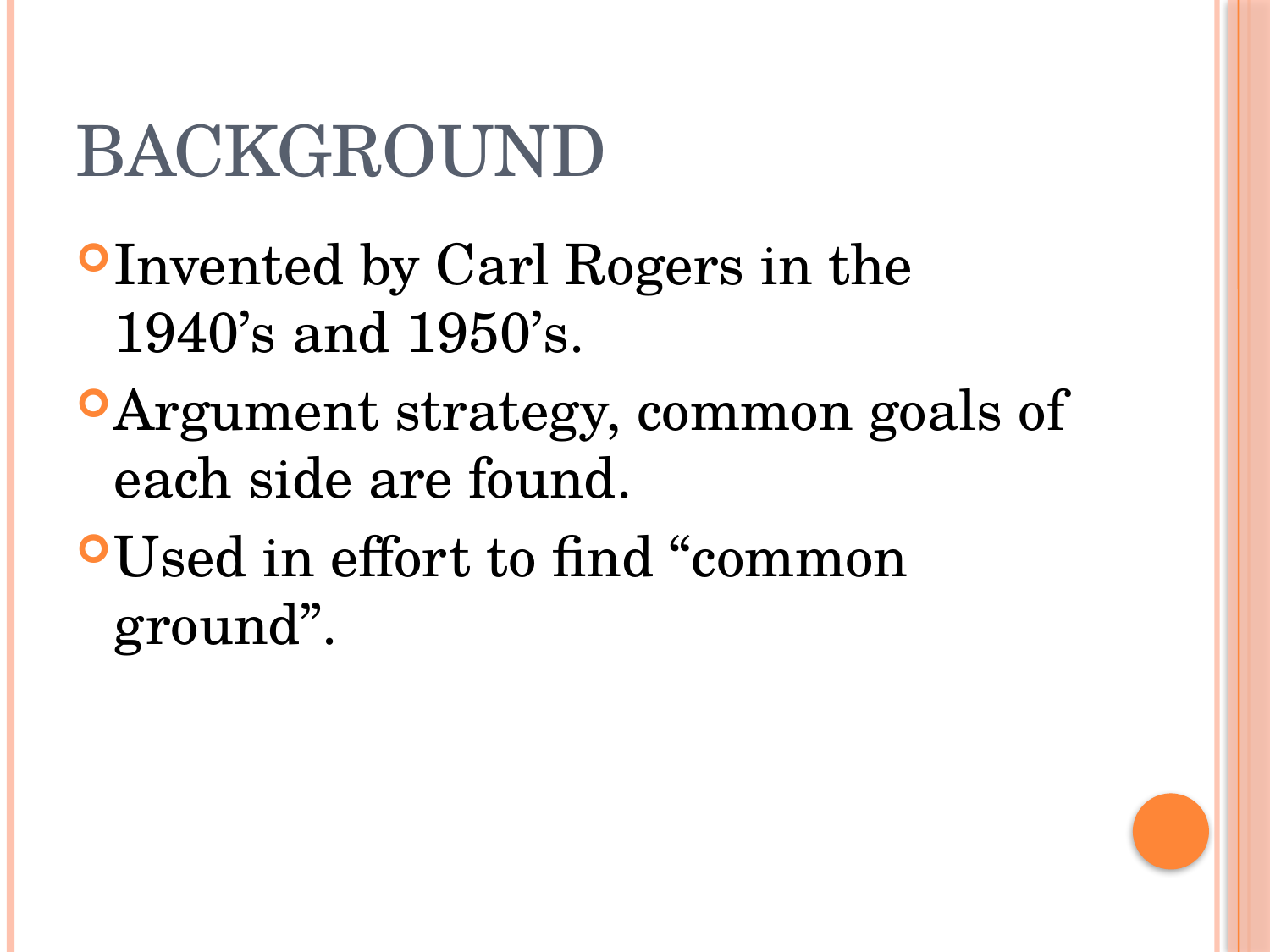

# Background
Invented by Carl Rogers in the 1940’s and 1950’s.
Argument strategy, common goals of each side are found.
Used in effort to find “common ground”.